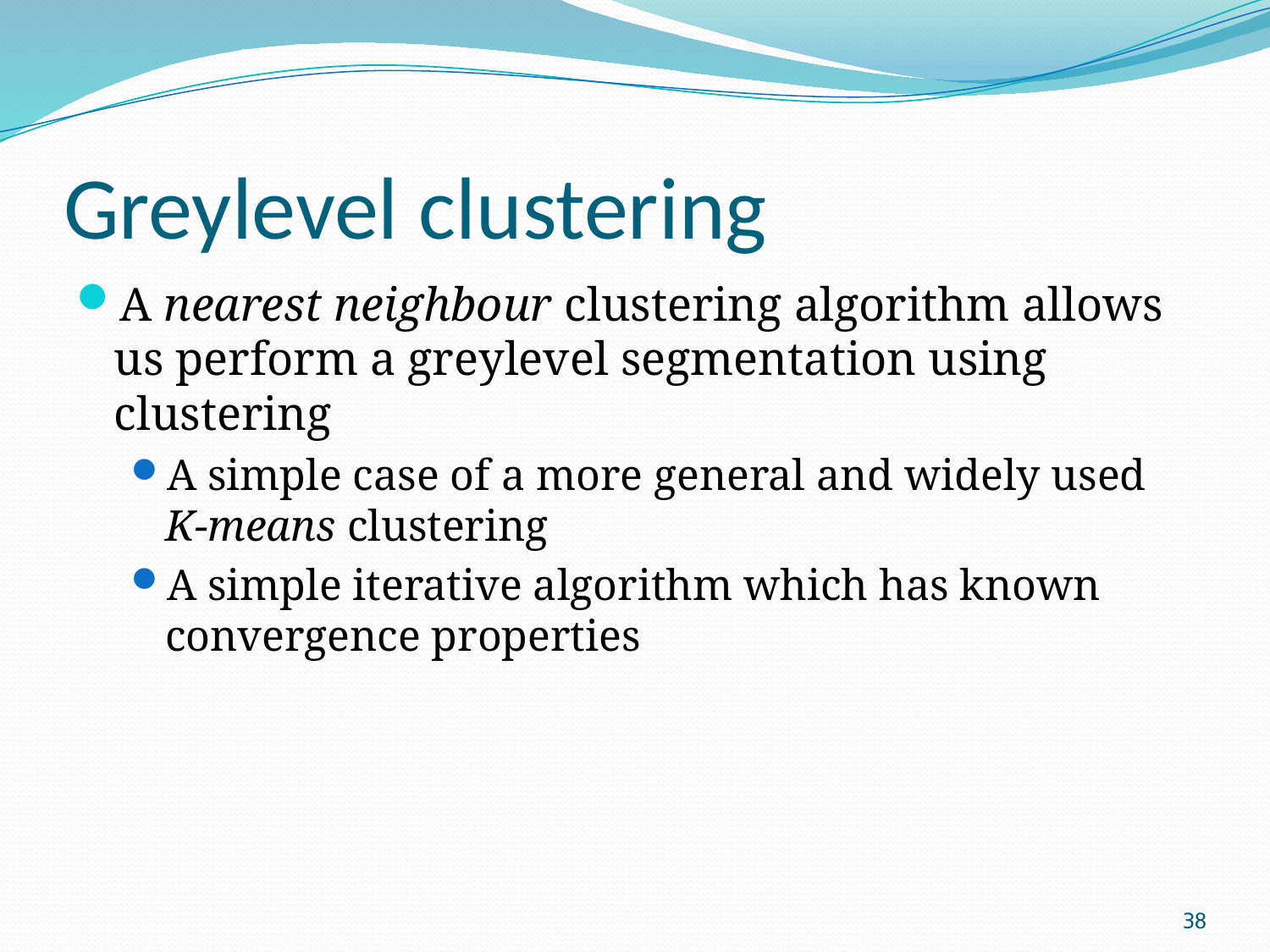

# Greylevel clustering
A nearest neighbour clustering algorithm allows us perform a greylevel segmentation using clustering
A simple case of a more general and widely used K-means clustering
A simple iterative algorithm which has known convergence properties
38